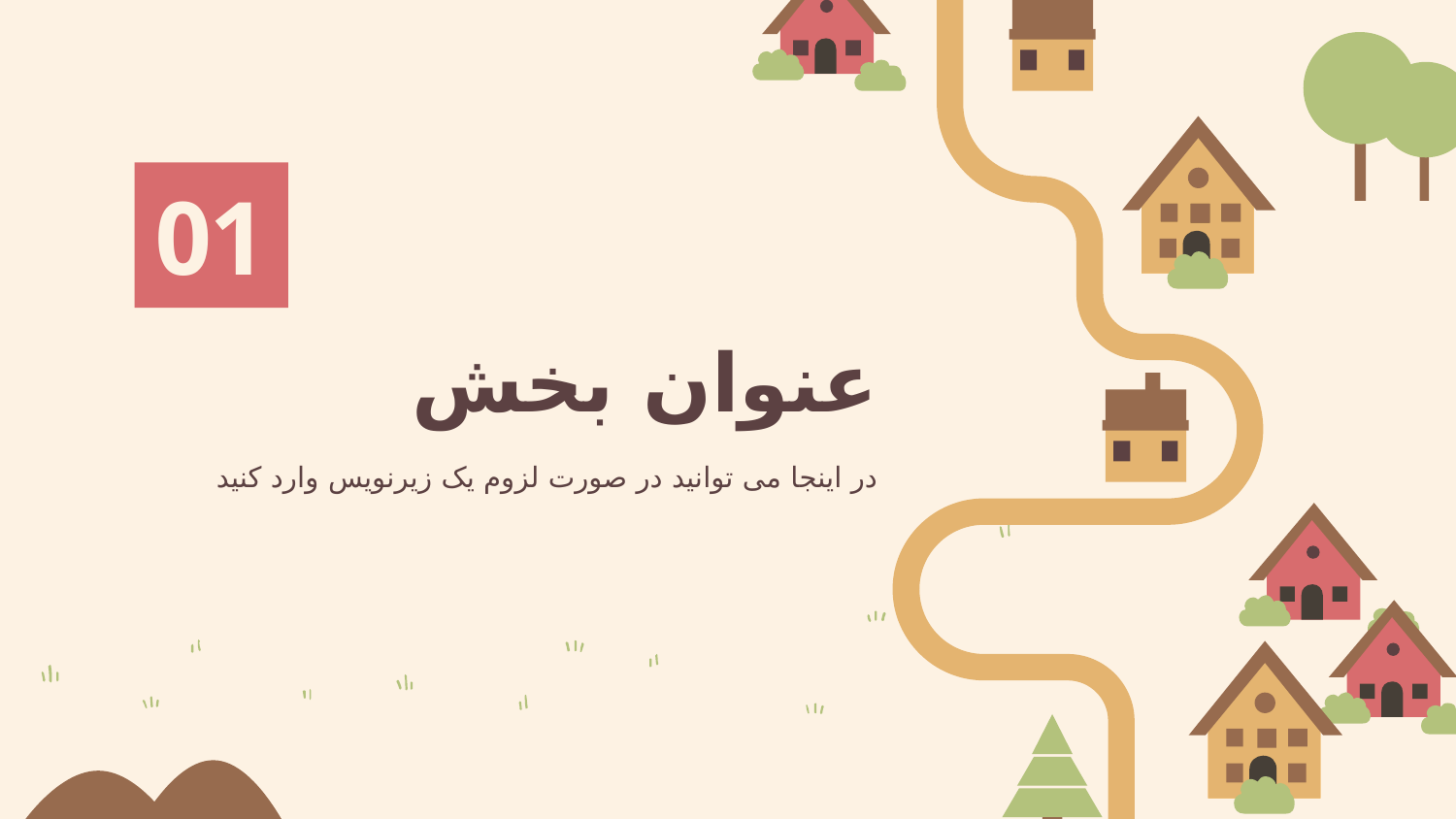

01

# عنوان بخش

در اینجا می توانید در صورت لزوم یک زیرنویس وارد کنید